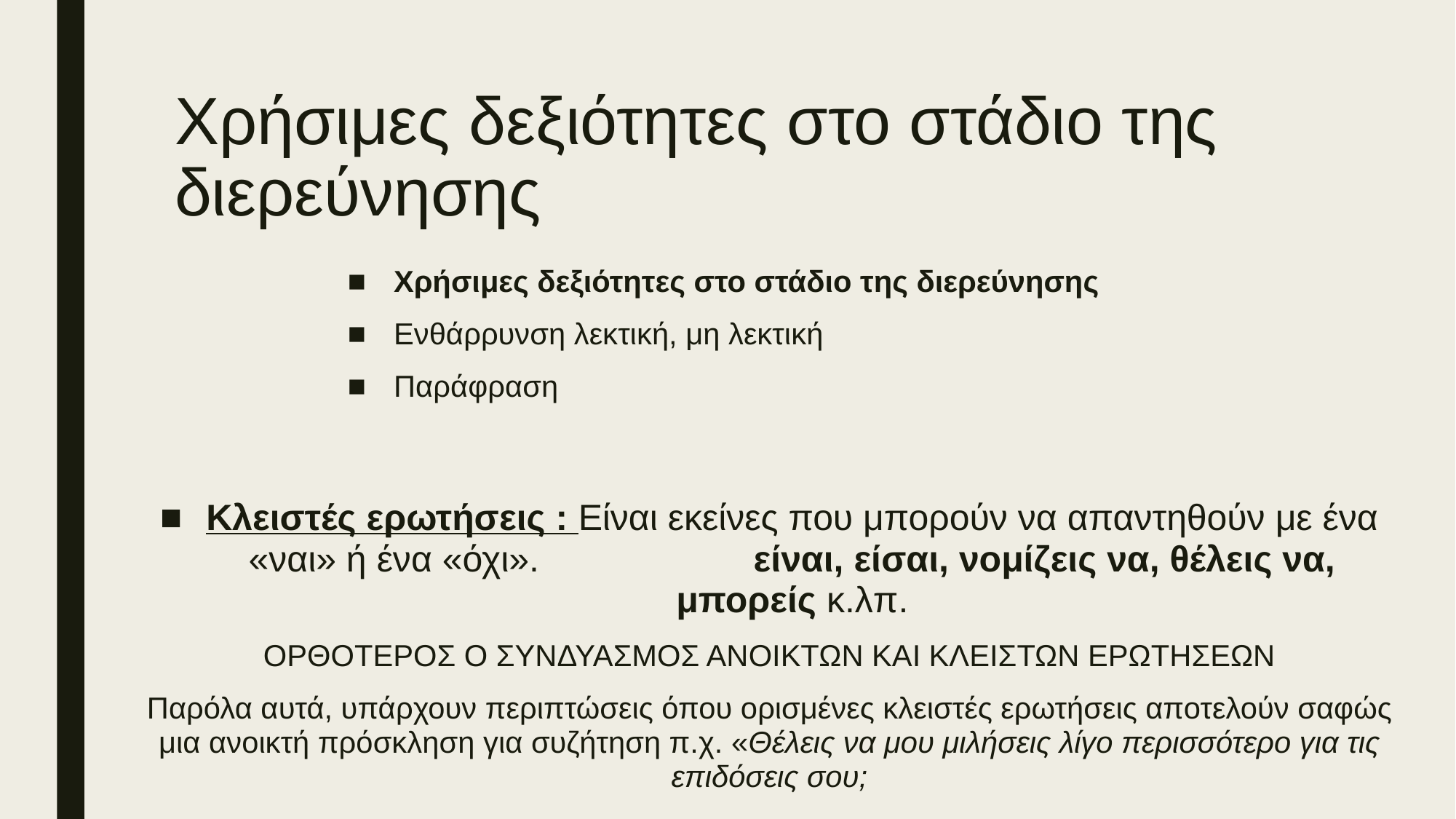

# Χρήσιμες δεξιότητες στο στάδιο της διερεύνησης
Χρήσιμες δεξιότητες στο στάδιο της διερεύνησης
Ενθάρρυνση λεκτική, μη λεκτική
Παράφραση

Κλειστές ερωτήσεις : Είναι εκείνες που μπορούν να απαντηθούν με ένα «ναι» ή ένα «όχι».                     είναι, είσαι, νομίζεις να, θέλεις να, μπορείς κ.λπ.
ΟΡΘΟΤΕΡΟΣ Ο ΣΥΝΔΥΑΣΜΟΣ ΑΝΟΙΚΤΩΝ ΚΑΙ ΚΛΕΙΣΤΩΝ ΕΡΩΤΗΣΕΩΝ
Παρόλα αυτά, υπάρχουν περιπτώσεις όπου ορισμένες κλειστές ερωτήσεις αποτελούν σαφώς μια ανοικτή πρόσκληση για συζήτηση π.χ. «Θέλεις να μου μιλήσεις λίγο περισσότερο για τις επιδόσεις σου;